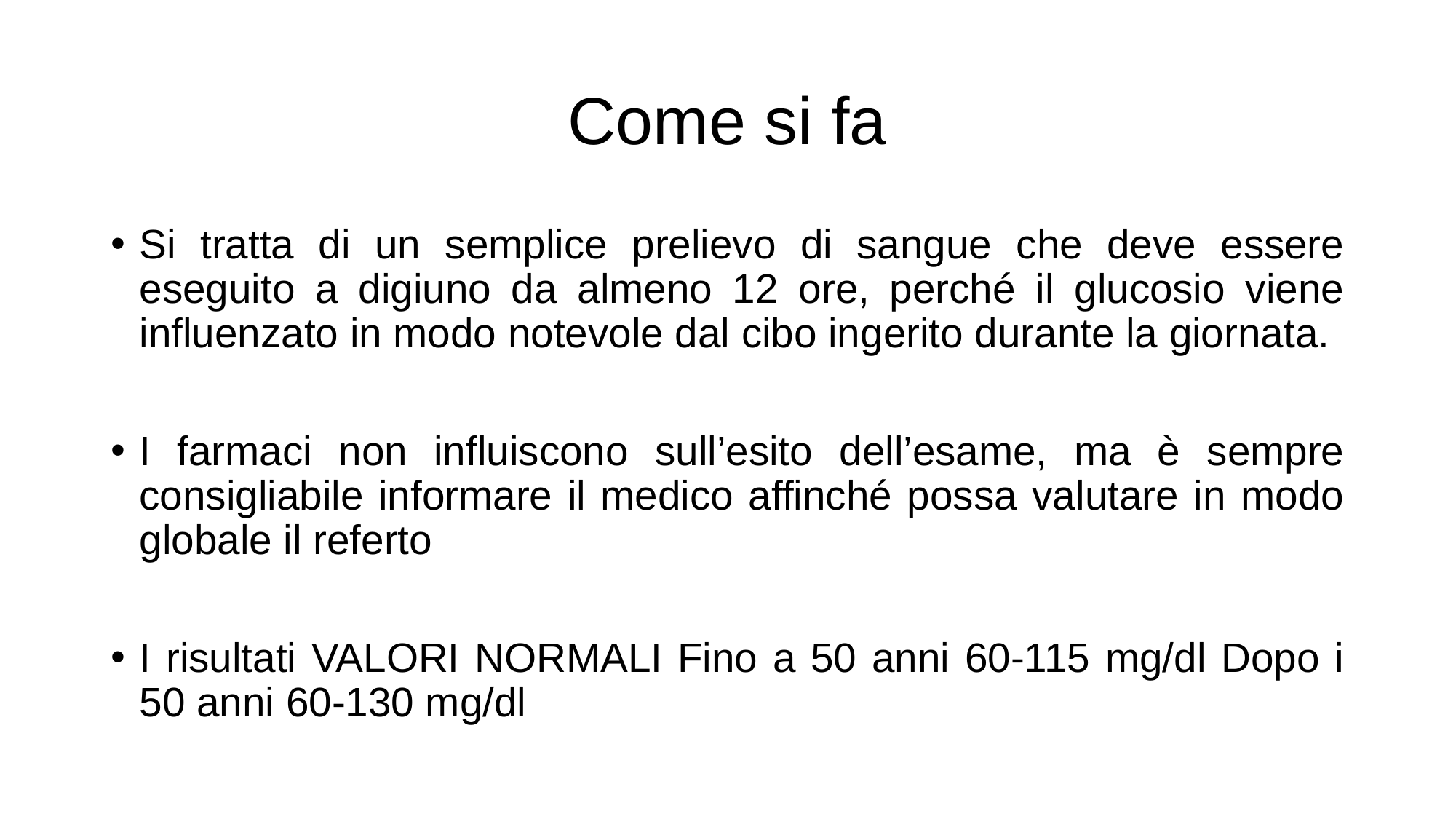

# Come si fa
Si tratta di un semplice prelievo di sangue che deve essere eseguito a digiuno da almeno 12 ore, perché il glucosio viene influenzato in modo notevole dal cibo ingerito durante la giornata.

I farmaci non influiscono sull’esito dell’esame, ma è sempre consigliabile informare il medico affinché possa valutare in modo globale il referto

I risultati VALORI NORMALI Fino a 50 anni 60-115 mg/dl Dopo i 50 anni 60-130 mg/dl